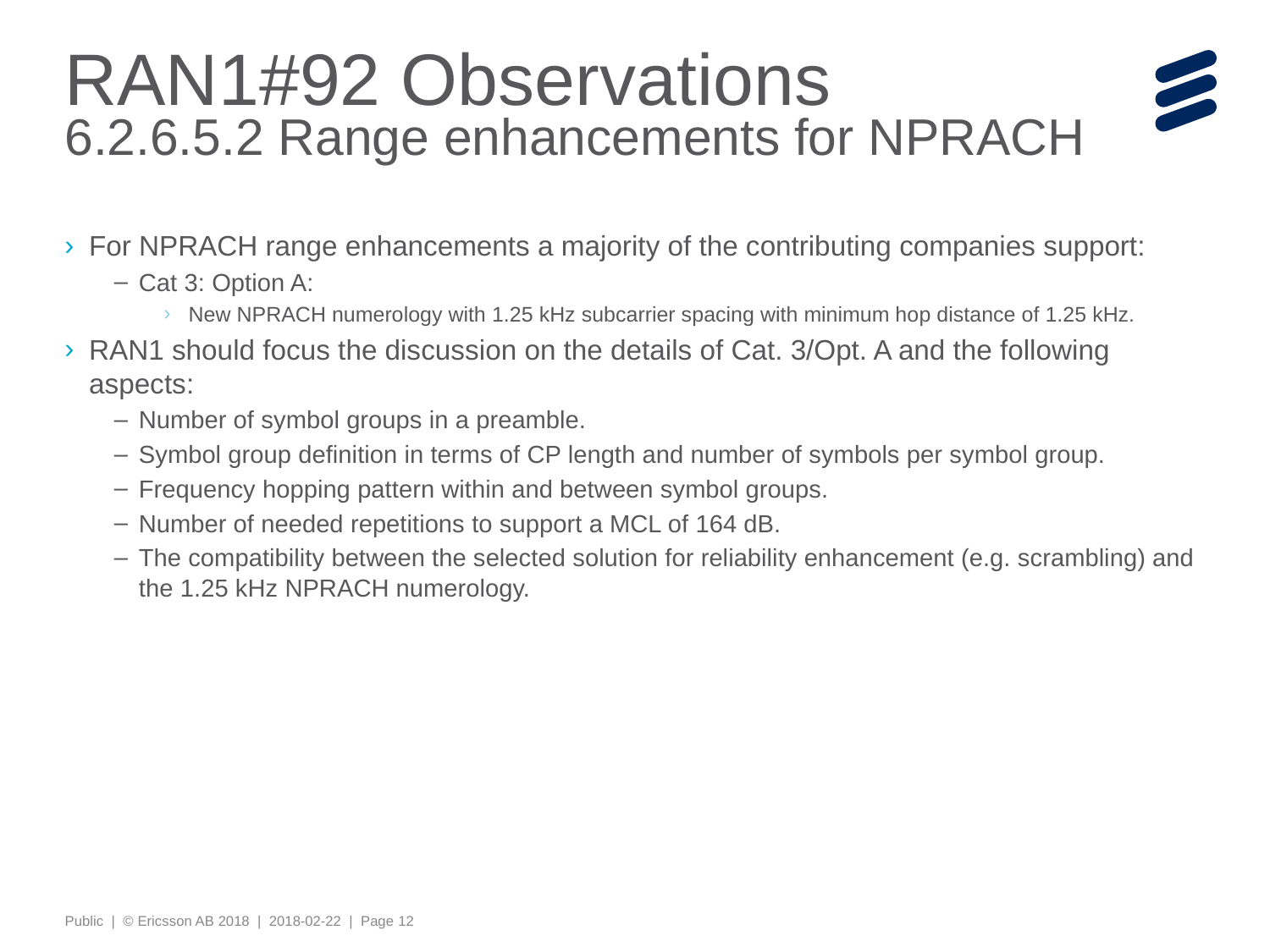

# RAN1#92 Observations 6.2.6.5.2 Range enhancements for NPRACH
For NPRACH range enhancements a majority of the contributing companies support:
Cat 3: Option A:
New NPRACH numerology with 1.25 kHz subcarrier spacing with minimum hop distance of 1.25 kHz.
RAN1 should focus the discussion on the details of Cat. 3/Opt. A and the following aspects:
Number of symbol groups in a preamble.
Symbol group definition in terms of CP length and number of symbols per symbol group.
Frequency hopping pattern within and between symbol groups.
Number of needed repetitions to support a MCL of 164 dB.
The compatibility between the selected solution for reliability enhancement (e.g. scrambling) and the 1.25 kHz NPRACH numerology.